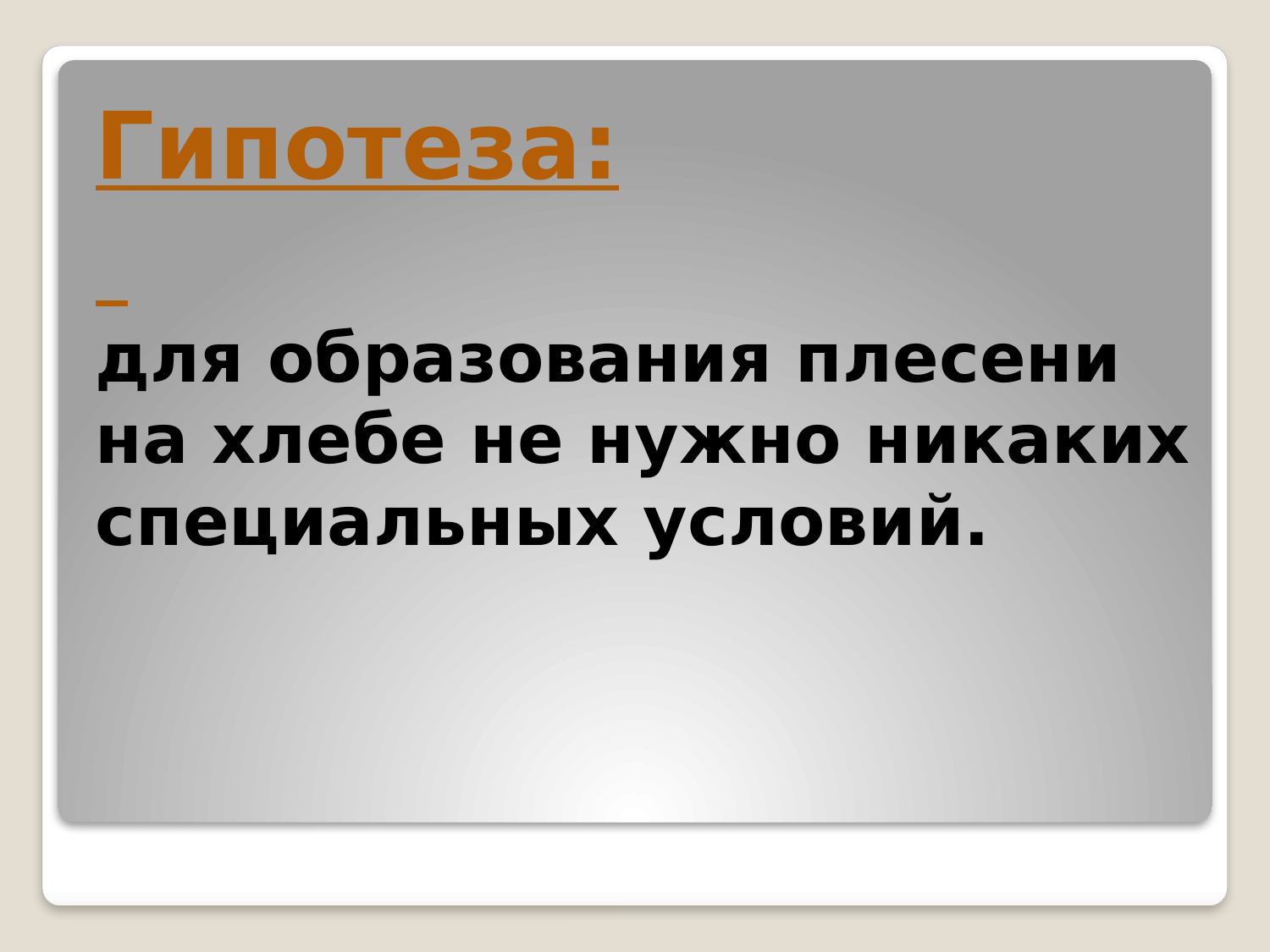

Гипотеза:
для образования плесени на хлебе не нужно никаких специальных условий.
#